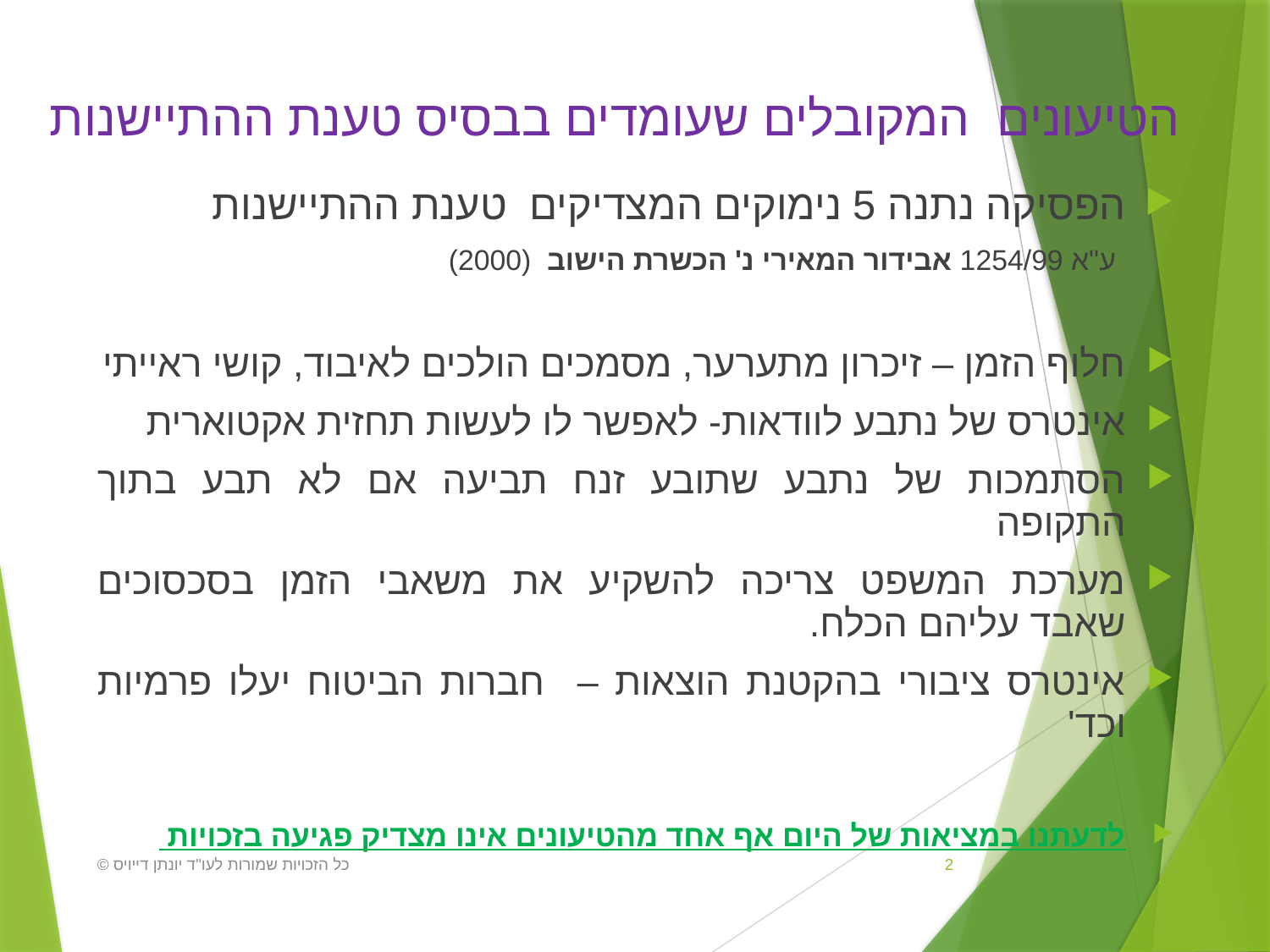

# הטיעונים  המקובלים שעומדים בבסיס טענת ההתיישנות
הפסיקה נתנה 5 נימוקים המצדיקים  טענת ההתיישנות
       ע"א 1254/99 אבידור המאירי נ' הכשרת הישוב  (2000)

חלוף הזמן – זיכרון מתערער, מסמכים הולכים לאיבוד, קושי ראייתי
אינטרס של נתבע לוודאות- לאפשר לו לעשות תחזית אקטוארית
הסתמכות של נתבע שתובע זנח תביעה אם לא תבע בתוך התקופה
מערכת המשפט צריכה להשקיע את משאבי הזמן בסכסוכים שאבד עליהם הכלח.
אינטרס ציבורי בהקטנת הוצאות –  חברות הביטוח יעלו פרמיות וכד'

לדעתנו במציאות של היום אף אחד מהטיעונים אינו מצדיק פגיעה בזכויות
כל הזכויות שמורות לעו"ד יונתן דייויס ©
2